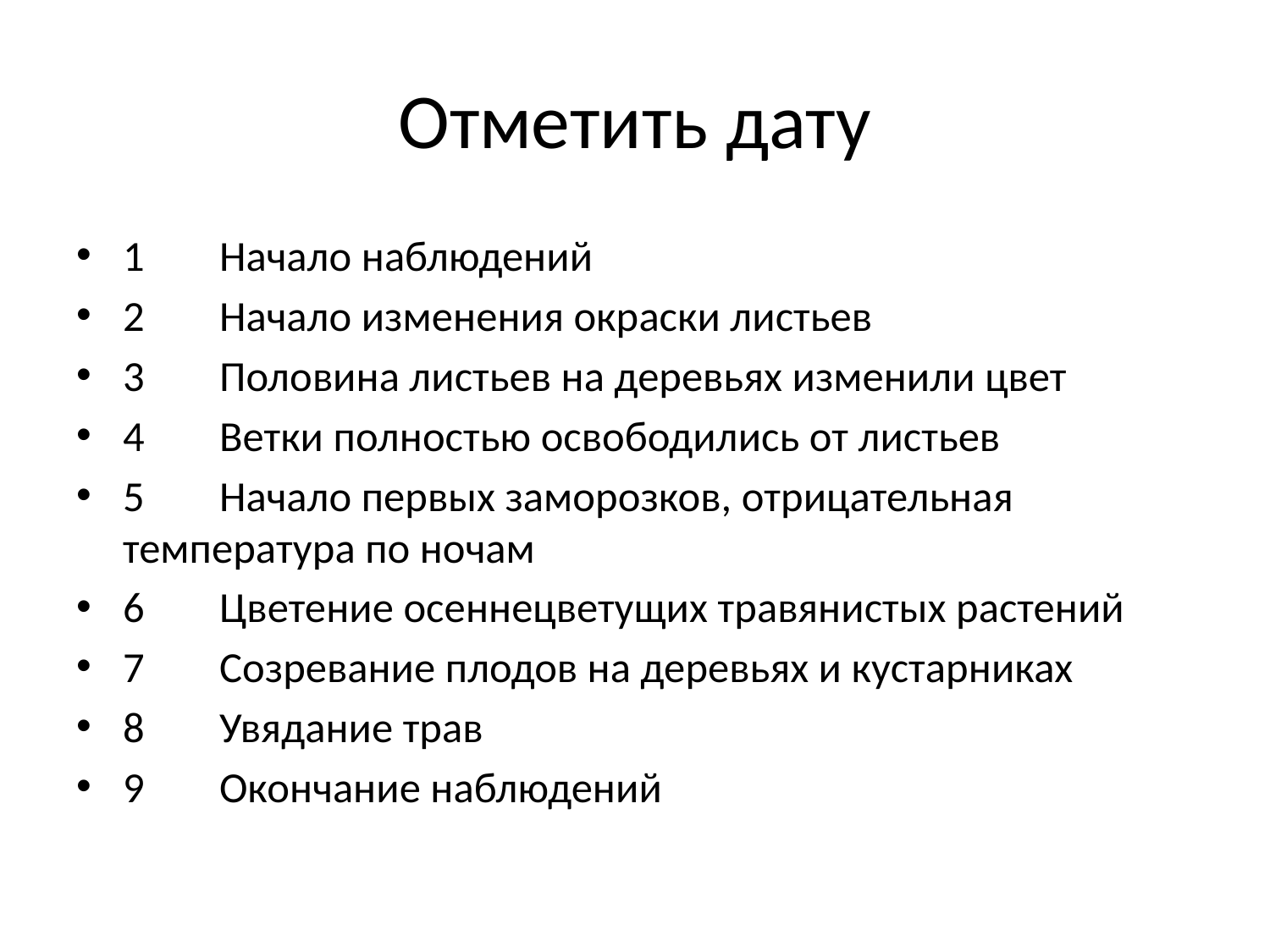

# Отметить дату
1	Начало наблюдений
2	Начало изменения окраски листьев
3	Половина листьев на деревьях изменили цвет
4	Ветки полностью освободились от листьев
5	Начало первых заморозков, отрицательная температура по ночам
6	Цветение осеннецветущих травянистых растений
7	Созревание плодов на деревьях и кустарниках
8	Увядание трав
9	Окончание наблюдений